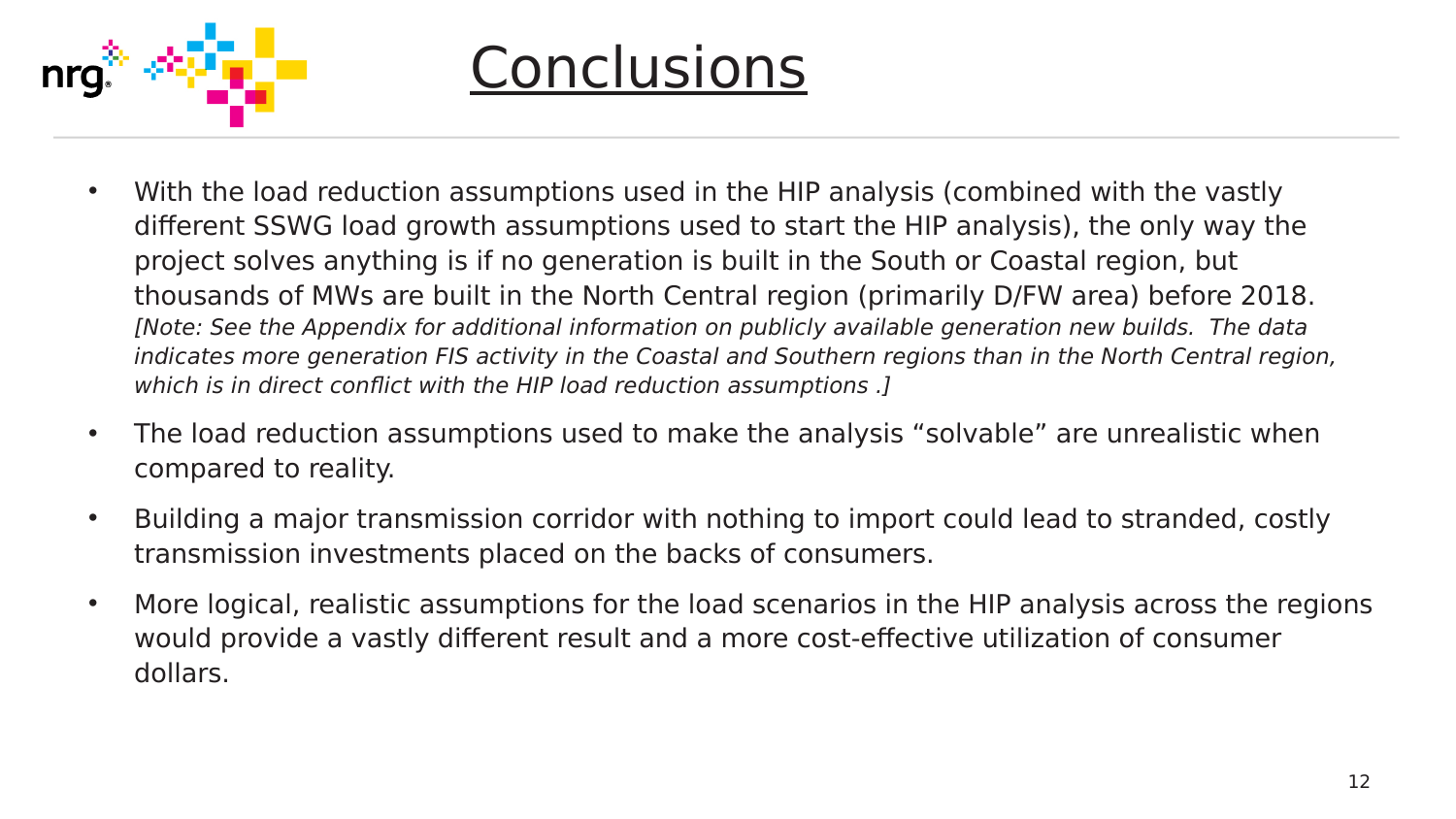

# Conclusions
With the load reduction assumptions used in the HIP analysis (combined with the vastly different SSWG load growth assumptions used to start the HIP analysis), the only way the project solves anything is if no generation is built in the South or Coastal region, but thousands of MWs are built in the North Central region (primarily D/FW area) before 2018.  [Note: See the Appendix for additional information on publicly available generation new builds.  The data indicates more generation FIS activity in the Coastal and Southern regions than in the North Central region, which is in direct conflict with the HIP load reduction assumptions .]
The load reduction assumptions used to make the analysis “solvable” are unrealistic when compared to reality.
Building a major transmission corridor with nothing to import could lead to stranded, costly transmission investments placed on the backs of consumers.
More logical, realistic assumptions for the load scenarios in the HIP analysis across the regions would provide a vastly different result and a more cost-effective utilization of consumer dollars.